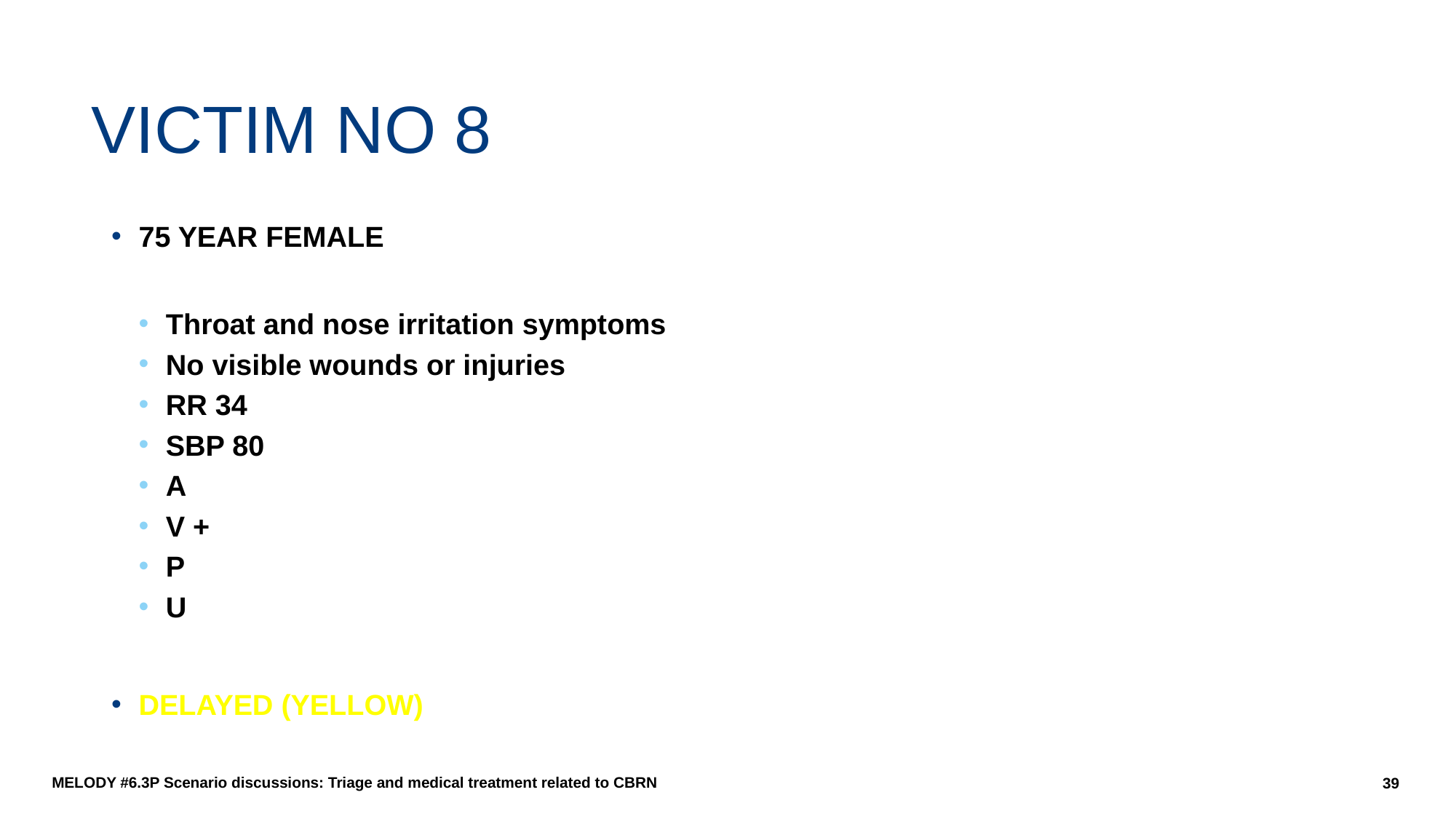

# VICTIM NO 8
75 YEAR FEMALE

Throat and nose irritation symptoms
No visible wounds or injuries
RR 34
SBP 80
A
V +
P
U

DELAYED (YELLOW)

MELODY #6.3P Scenario discussions: Triage and medical treatment related to CBRN
39